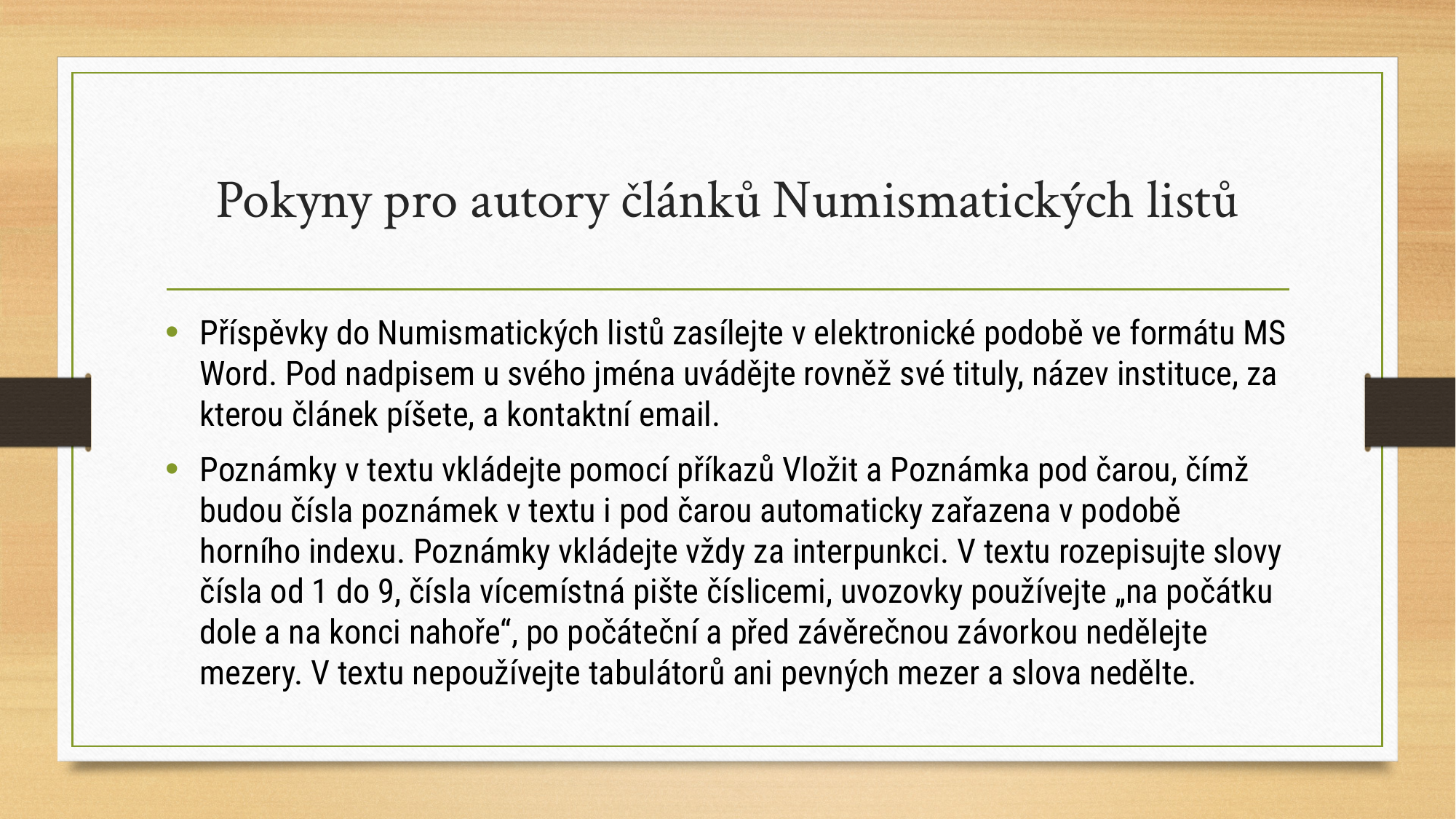

# Pokyny pro autory článků Numismatických listů
Příspěvky do Numismatických listů zasílejte v elektronické podobě ve formátu MS Word. Pod nadpisem u svého jména uvádějte rovněž své tituly, název instituce, za kterou článek píšete, a kontaktní email.
Poznámky v textu vkládejte pomocí příkazů Vložit a Poznámka pod čarou, čímž budou čísla poznámek v textu i pod čarou automaticky zařazena v podobě horního indexu. Poznámky vkládejte vždy za interpunkci. V textu rozepisujte slovy čísla od 1 do 9, čísla vícemístná pište číslicemi, uvozovky používejte „na počátku dole a na konci nahoře“, po počáteční a před závěrečnou závorkou nedělejte mezery. V textu nepoužívejte tabulátorů ani pevných mezer a slova nedělte.